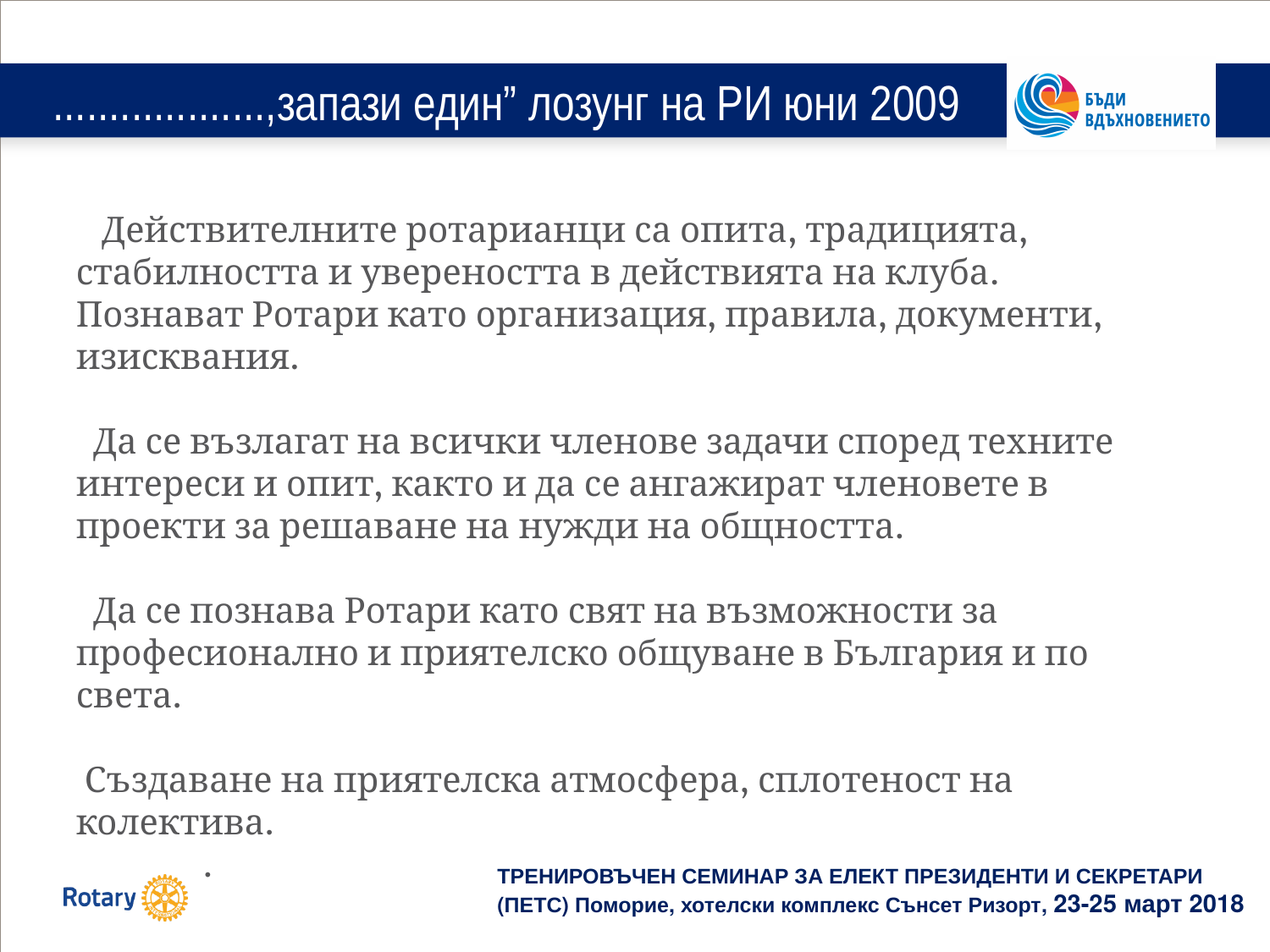

# ...................,запази един” лозунг на РИ юни 2009

   Действителните ротарианци са опита, традицията, стабилността и увереността в действията на клуба. Познават Ротари като организация, правила, документи, изисквания.

  Да се възлагат на всички членове задачи според техните интереси и опит, както и да се ангажират членовете в проекти за решаване на нужди на общността.

  Да се познава Ротари като свят на възможности за професионално и приятелско общуване в България и по света.

 Създаване на приятелска атмосфера, сплотеност на колектива.
	.